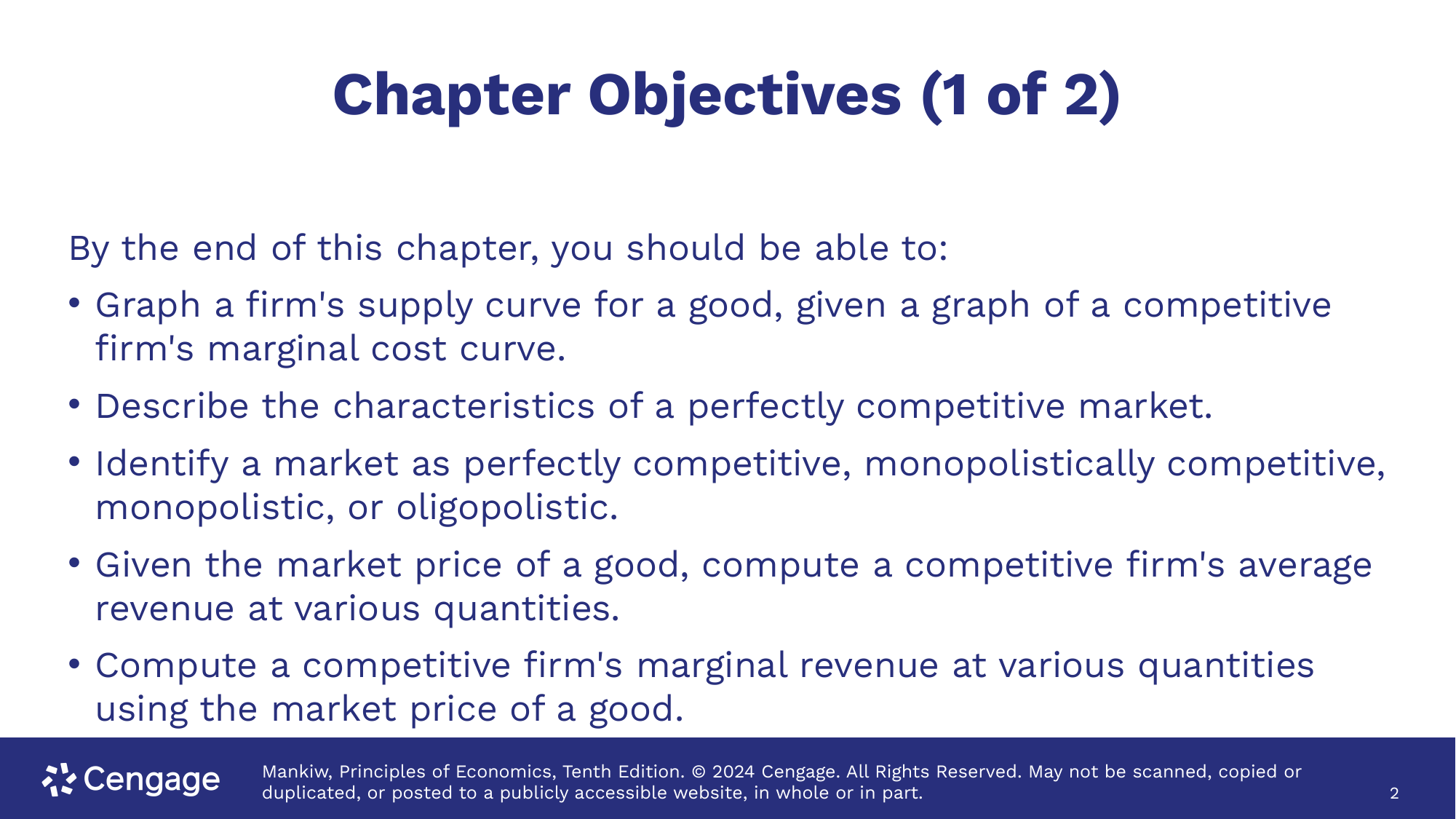

# Chapter Objectives (1 of 2)
By the end of this chapter, you should be able to:
Graph a firm's supply curve for a good, given a graph of a competitive firm's marginal cost curve.
Describe the characteristics of a perfectly competitive market.
Identify a market as perfectly competitive, monopolistically competitive, monopolistic, or oligopolistic.
Given the market price of a good, compute a competitive firm's average revenue at various quantities.
Compute a competitive firm's marginal revenue at various quantities using the market price of a good.